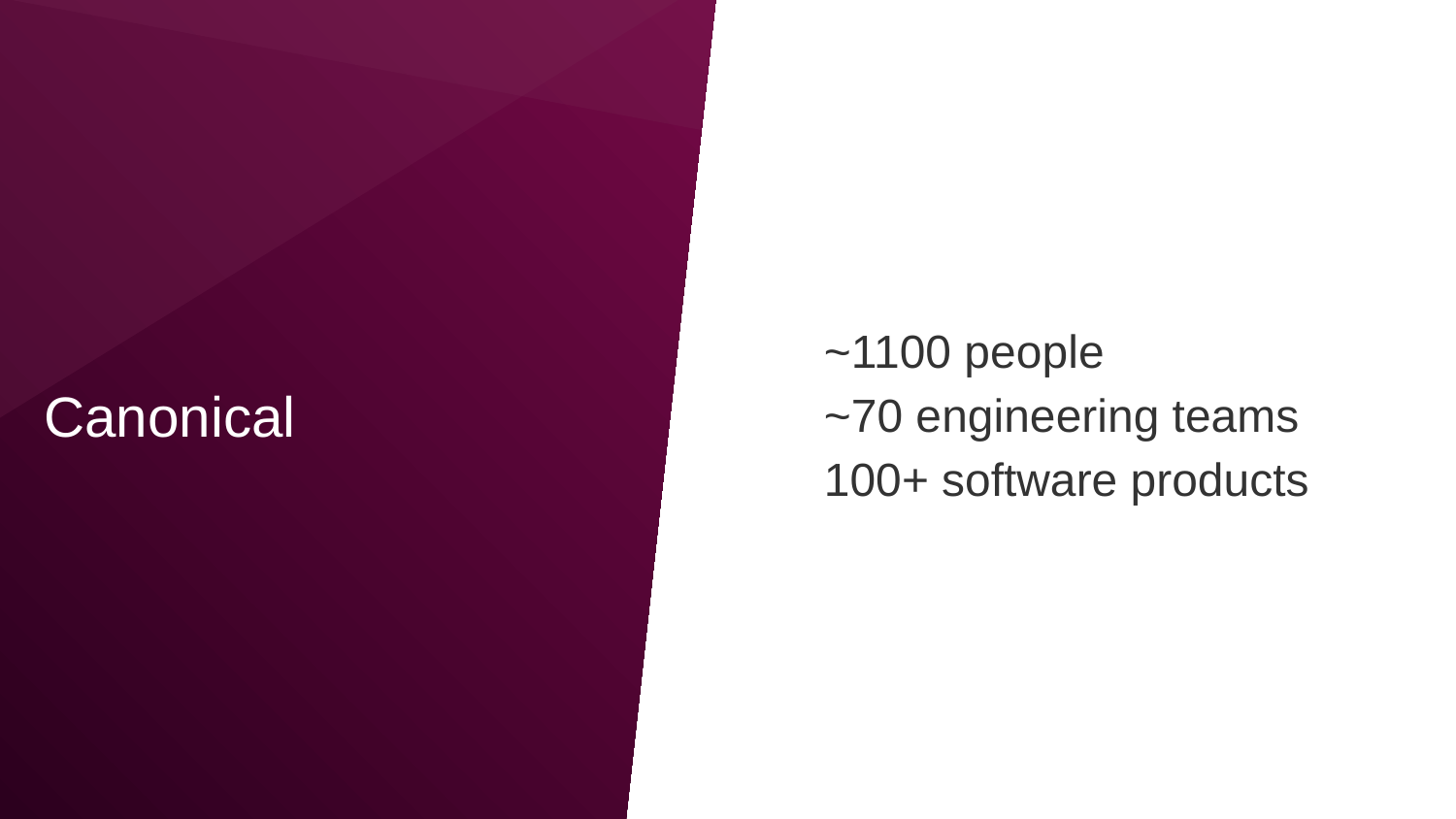

# Canonical
~1100 people
~70 engineering teams
100+ software products